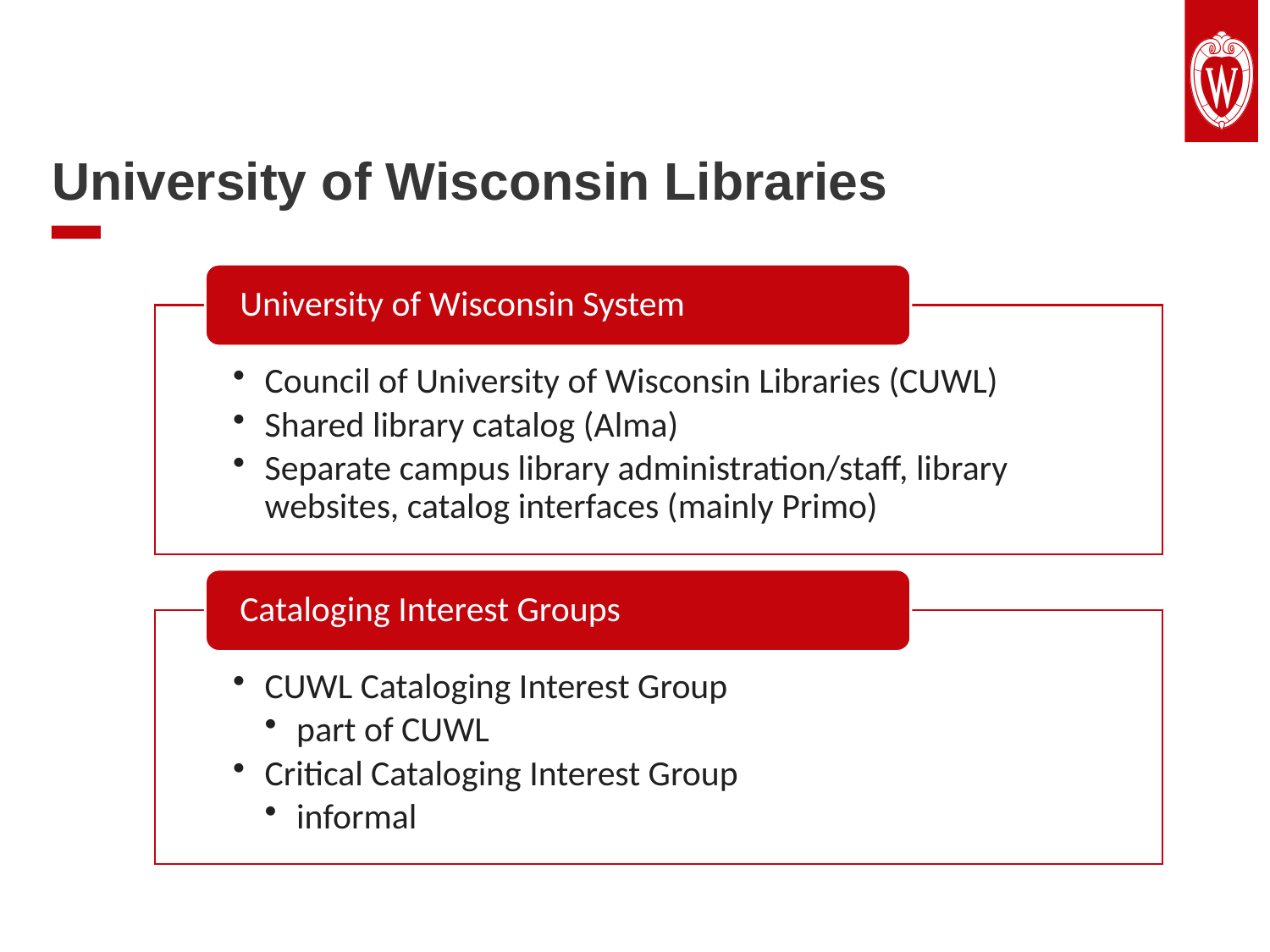

Text slide: 1 column
University of Wisconsin Libraries
Council of University of Wisconsin Libraries (CUWL)
Shared library catalog (Alma)
Separate campus library administration/staff, library websites, catalog interfaces (mainly Primo)
University of Wisconsin System
CUWL Cataloging Interest Group
part of CUWL
Critical Cataloging Interest Group
informal
Cataloging Interest Groups